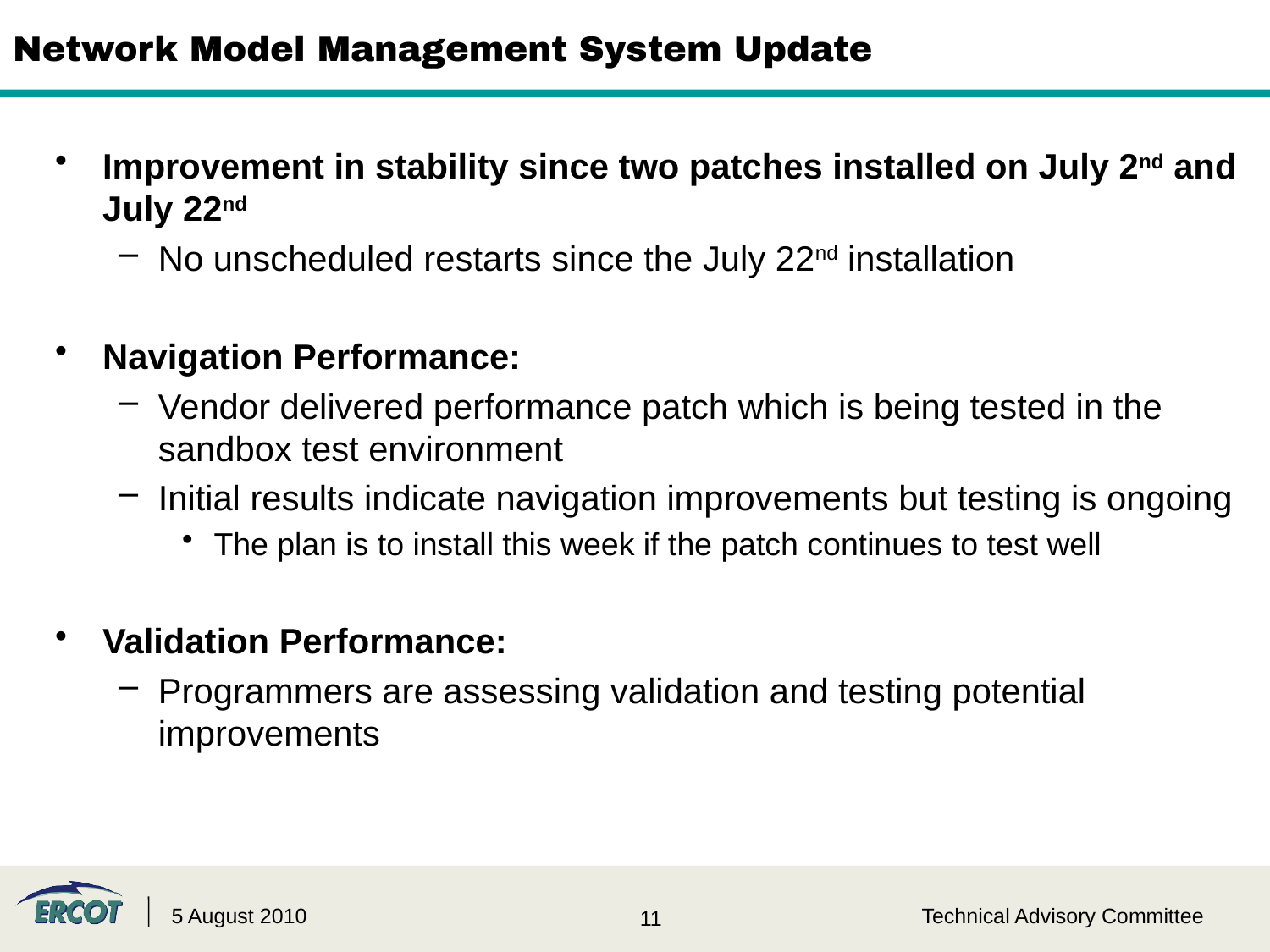

# Network Model Management System Update
Improvement in stability since two patches installed on July 2nd and July 22nd
No unscheduled restarts since the July 22nd installation

Navigation Performance:
Vendor delivered performance patch which is being tested in the sandbox test environment
Initial results indicate navigation improvements but testing is ongoing
The plan is to install this week if the patch continues to test well

Validation Performance:
Programmers are assessing validation and testing potential improvements

5 August 2010
Technical Advisory Committee